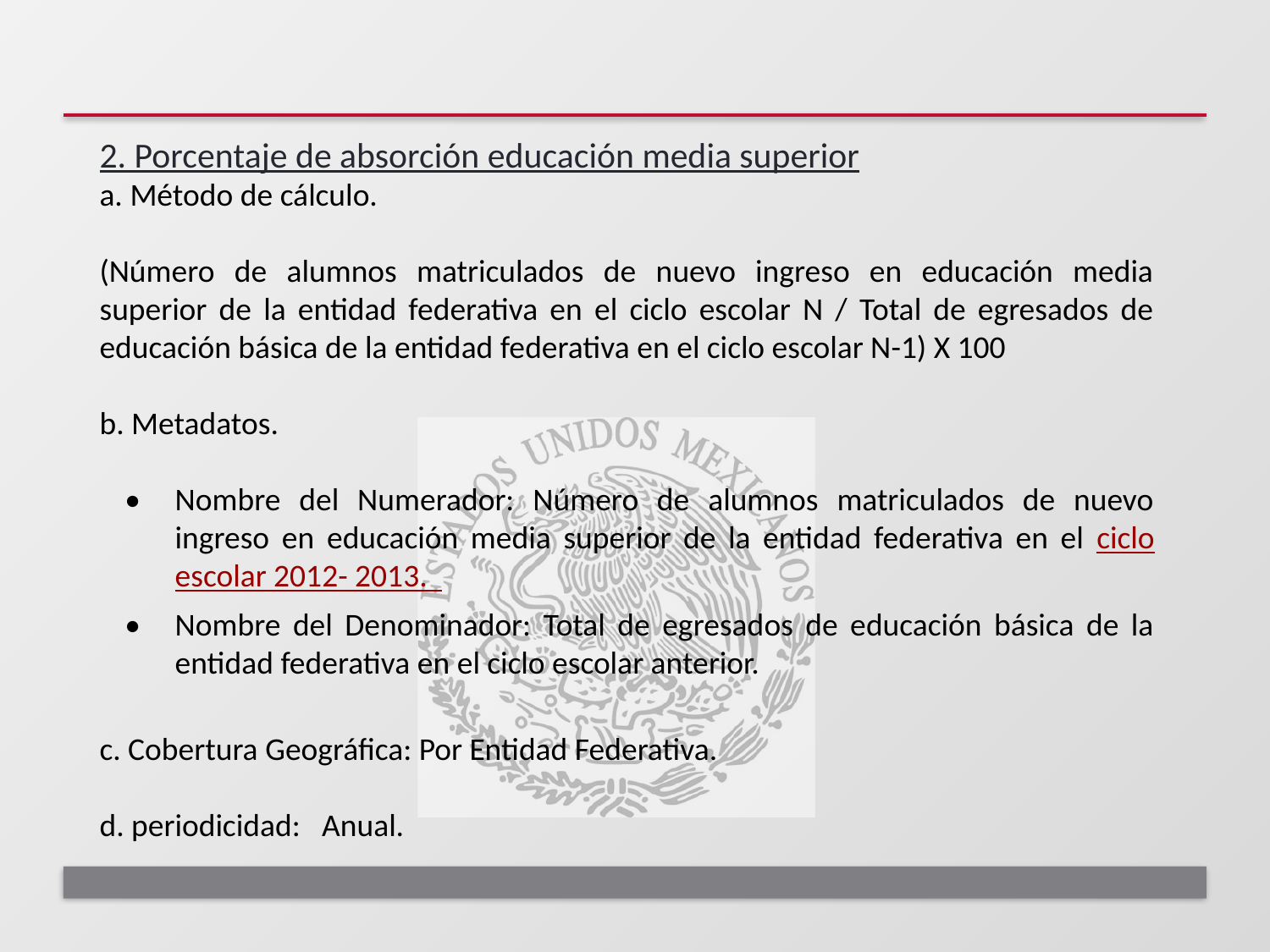

2. Porcentaje de absorción educación media superior
a. Método de cálculo.

(Número de alumnos matriculados de nuevo ingreso en educación media superior de la entidad federativa en el ciclo escolar N / Total de egresados de educación básica de la entidad federativa en el ciclo escolar N-1) X 100

b. Metadatos.

•	Nombre del Numerador: Número de alumnos matriculados de nuevo ingreso en educación media superior de la entidad federativa en el ciclo escolar 2012- 2013.
•	Nombre del Denominador: Total de egresados de educación básica de la entidad federativa en el ciclo escolar anterior.

c. Cobertura Geográfica: Por Entidad Federativa.

d. periodicidad:   Anual.